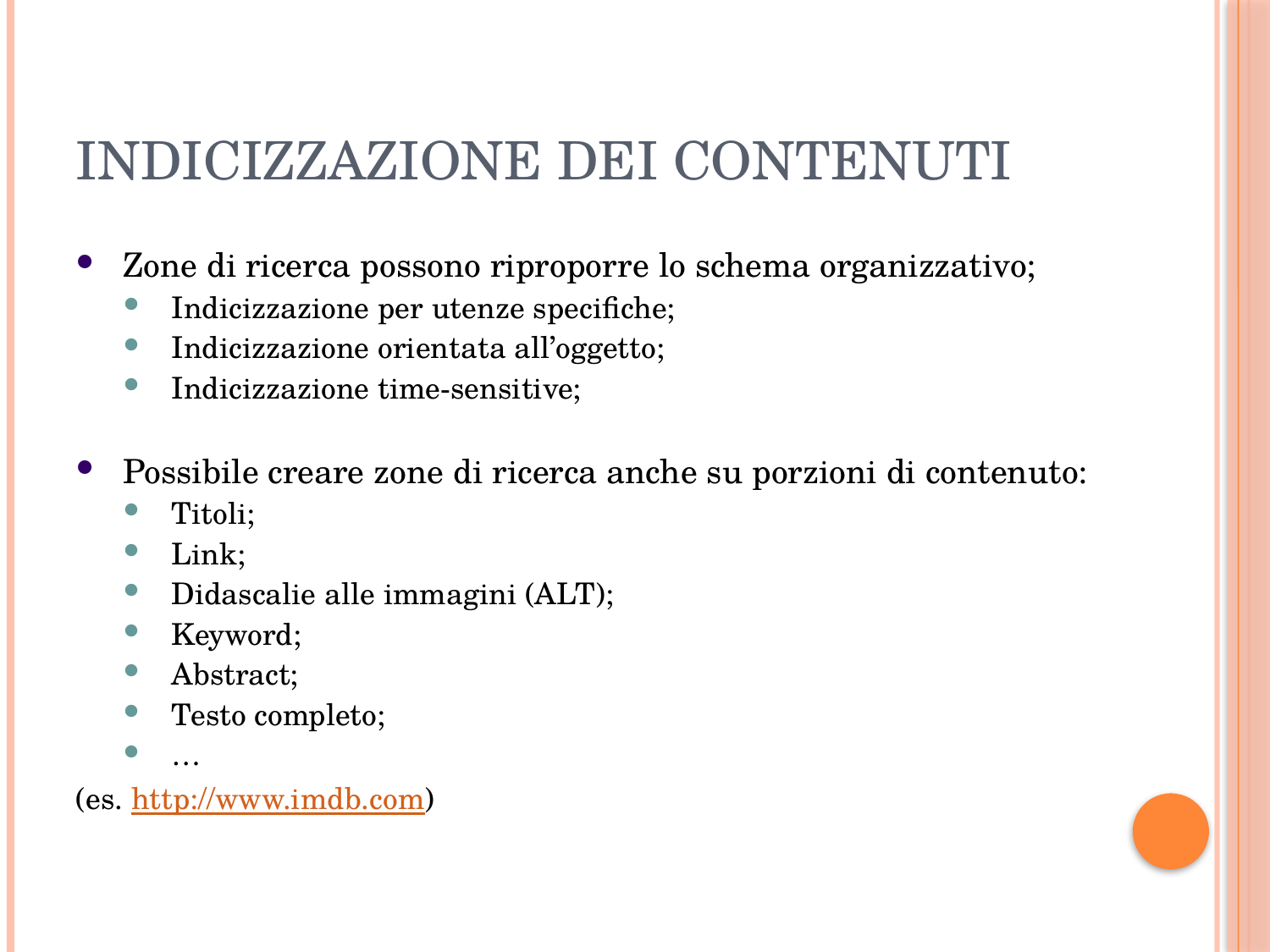

Indicizzazione dei contenuti
Zone di ricerca possono riproporre lo schema organizzativo;
Indicizzazione per utenze specifiche;
Indicizzazione orientata all’oggetto;
Indicizzazione time-sensitive;

Possibile creare zone di ricerca anche su porzioni di contenuto:
Titoli;
Link;
Didascalie alle immagini (ALT);
Keyword;
Abstract;
Testo completo;
…
(es. http://www.imdb.com)

24